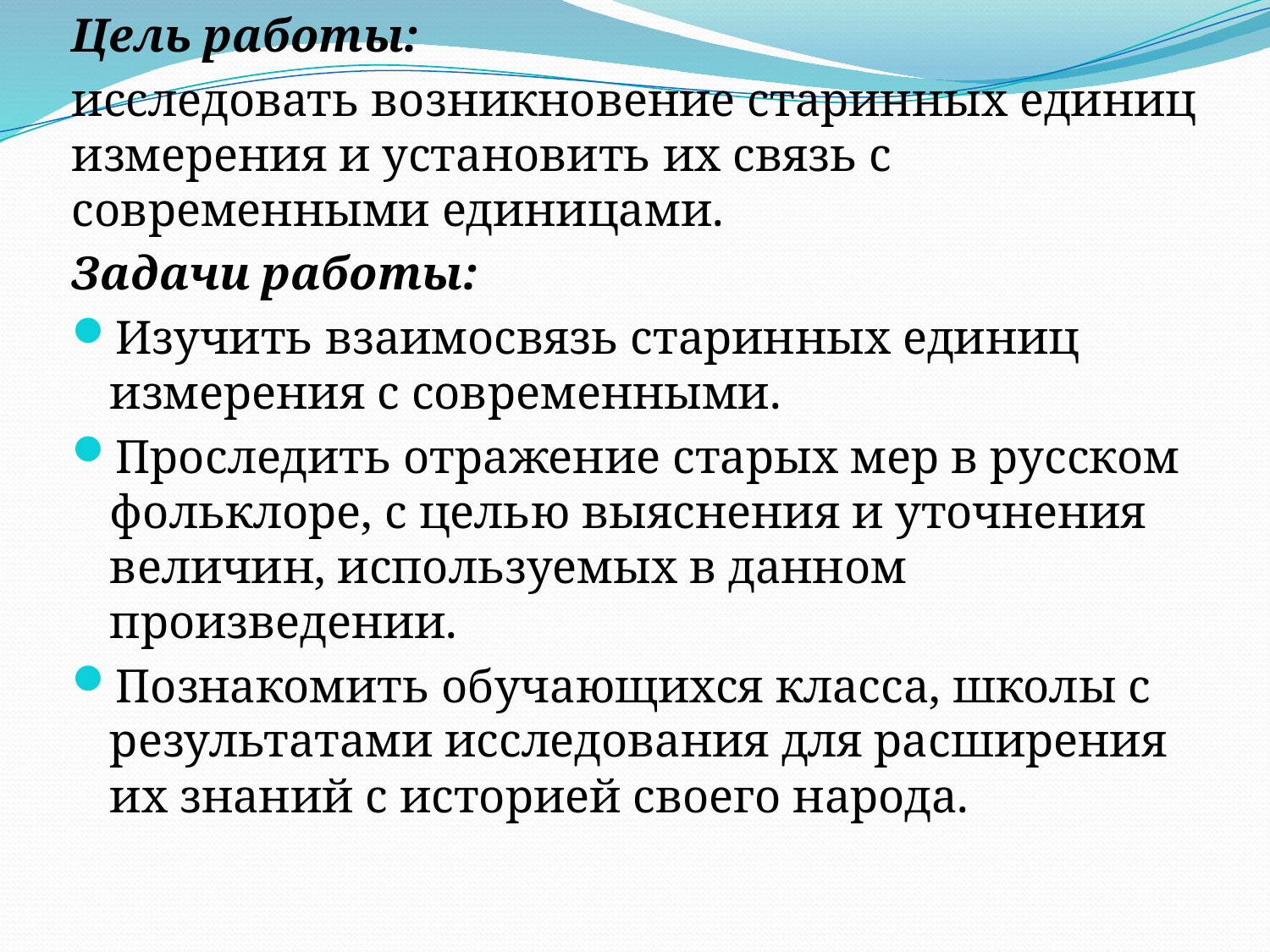

Цель работы:
исследовать возникновение старинных единиц измерения и установить их связь с современными единицами.
Задачи работы:
Изучить взаимосвязь старинных единиц измерения с современными.
Проследить отражение старых мер в русском фольклоре, с целью выяснения и уточнения величин, используемых в данном произведении.
Познакомить обучающихся класса, школы с результатами исследования для расширения  их знаний с историей своего народа.

#